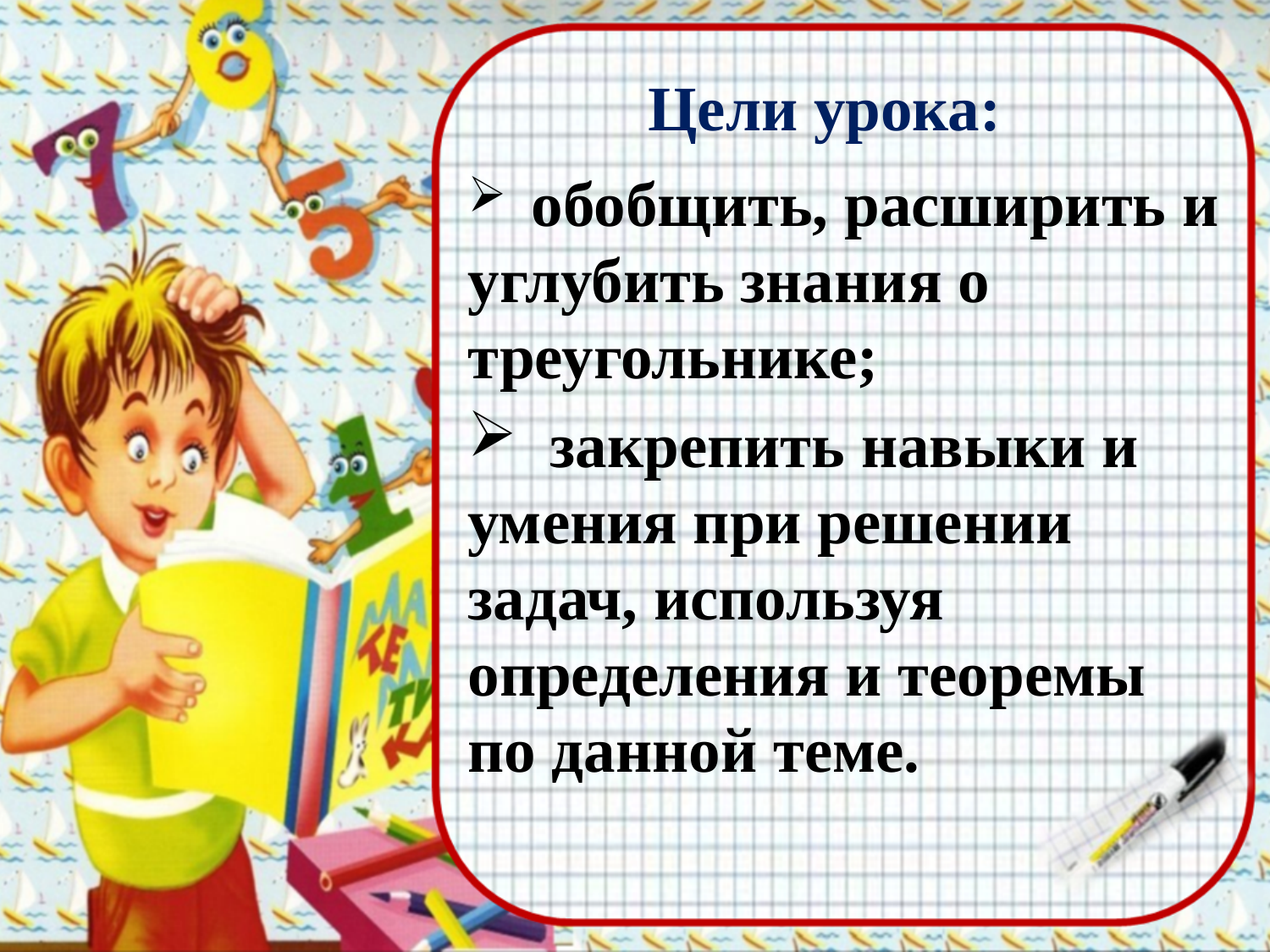

# Цели урока:
  обобщить, расширить и углубить знания о треугольнике;
  закрепить навыки и умения при решении задач, используя определения и теоремы по данной теме.